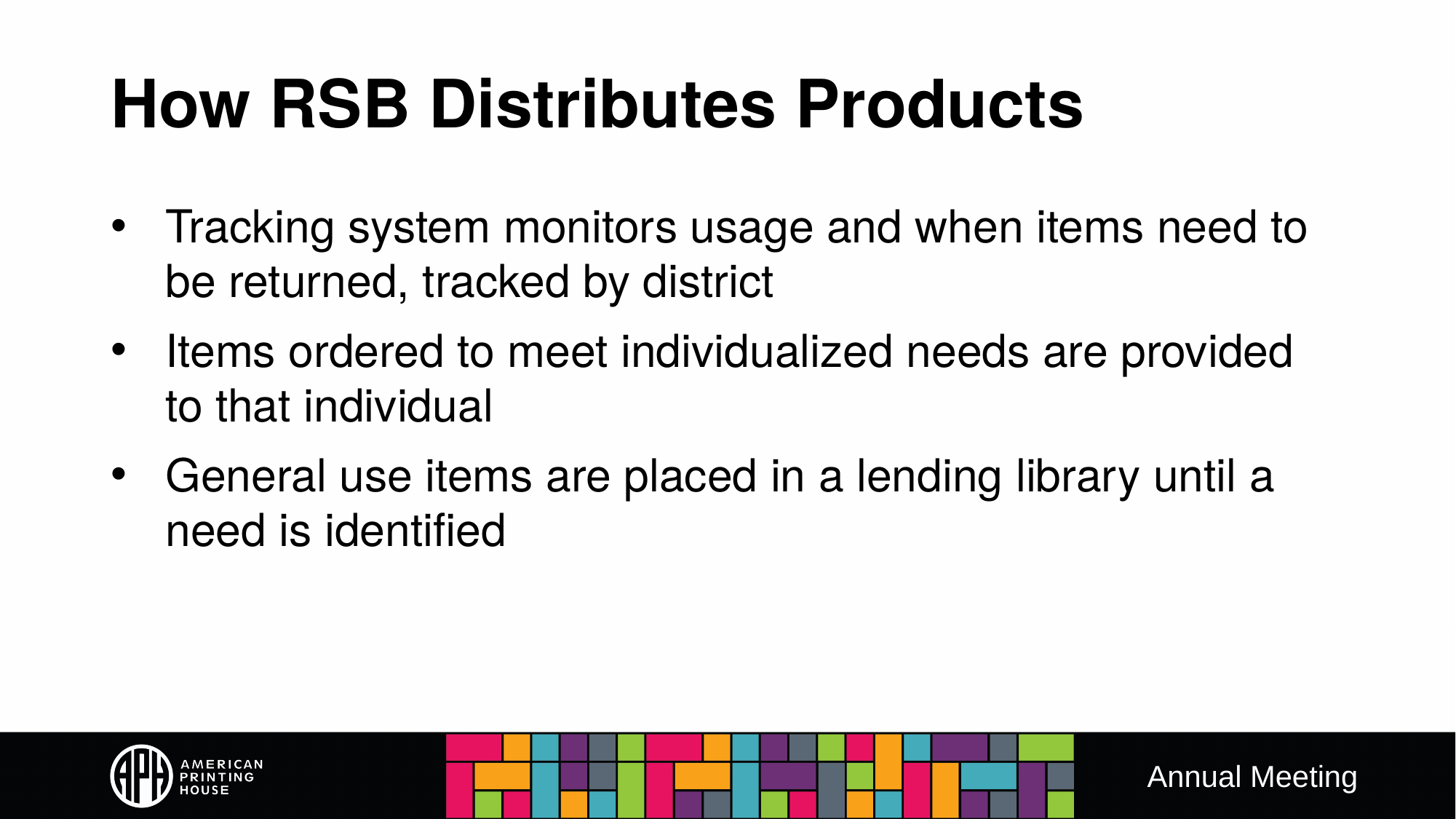

# How RSB Distributes Products
Tracking system monitors usage and when items need to be returned, tracked by district
Items ordered to meet individualized needs are provided to that individual
General use items are placed in a lending library until a need is identified